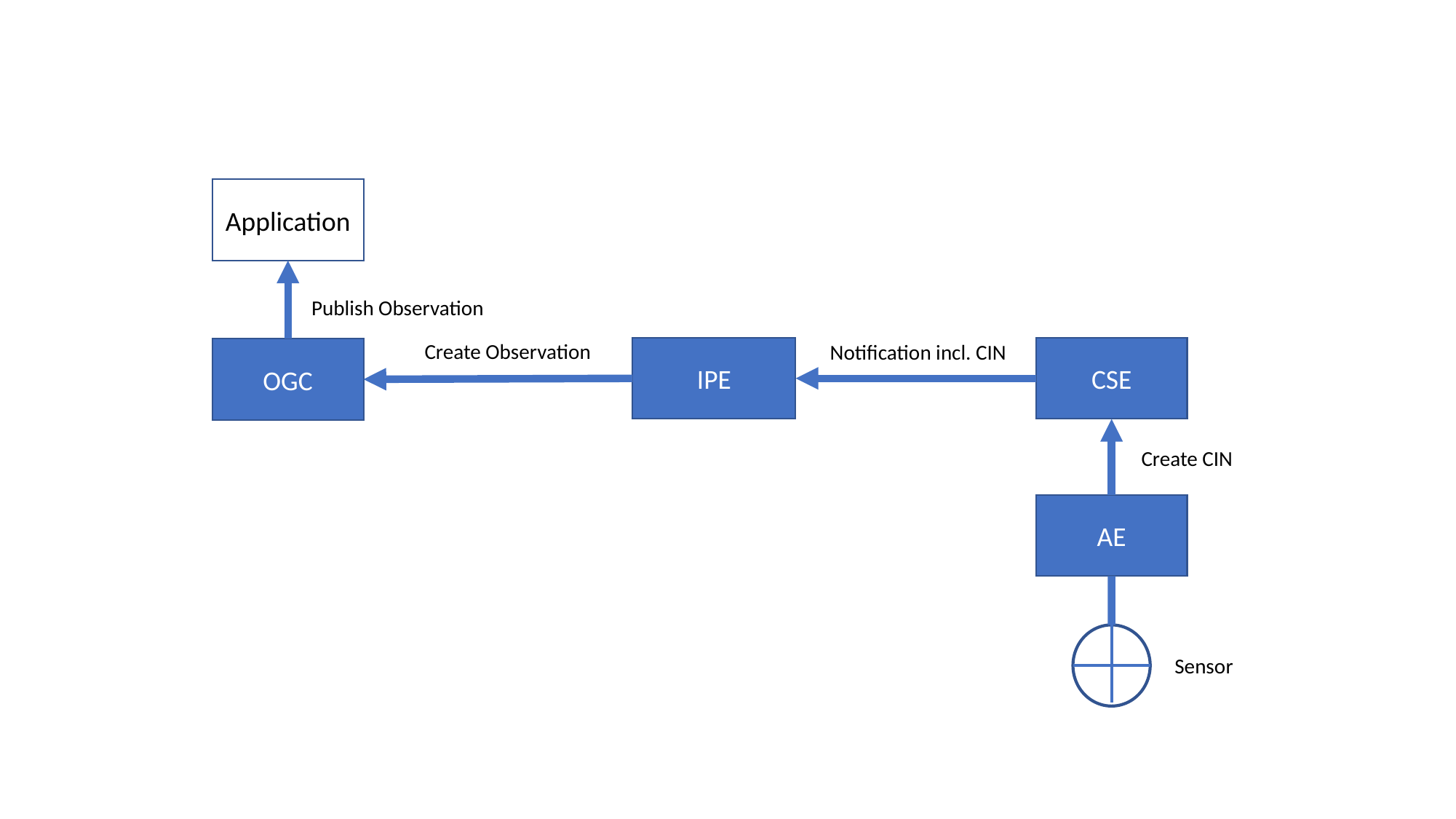

Application
Publish Observation
Create Observation
Notification incl. CIN
IPE
CSE
OGC
Create CIN
AE

Sensor